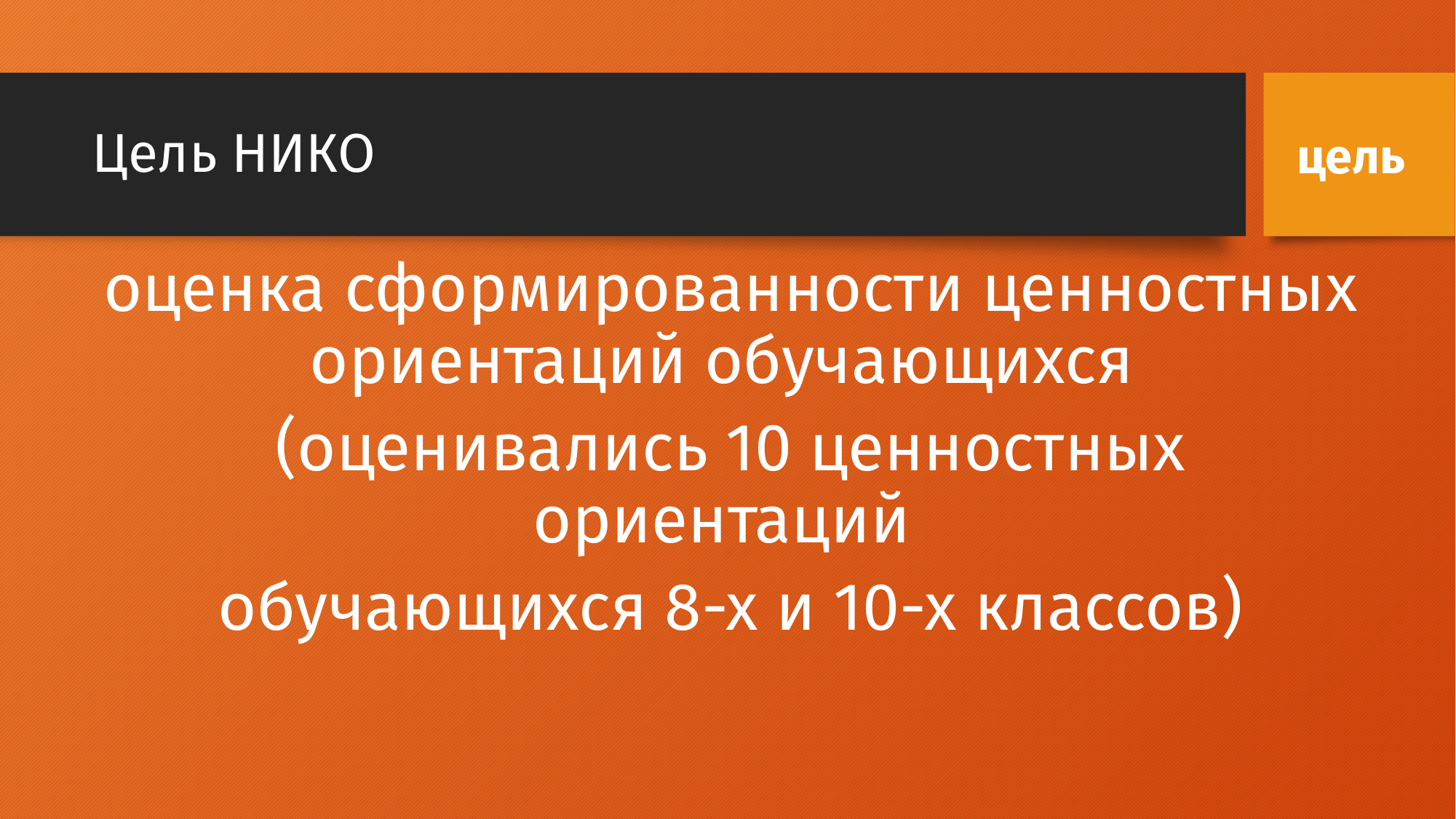

# Цель НИКО
цель
оценка сформированности ценностных ориентаций обучающихся
(оценивались 10 ценностных ориентаций
обучающихся 8-х и 10-х классов)